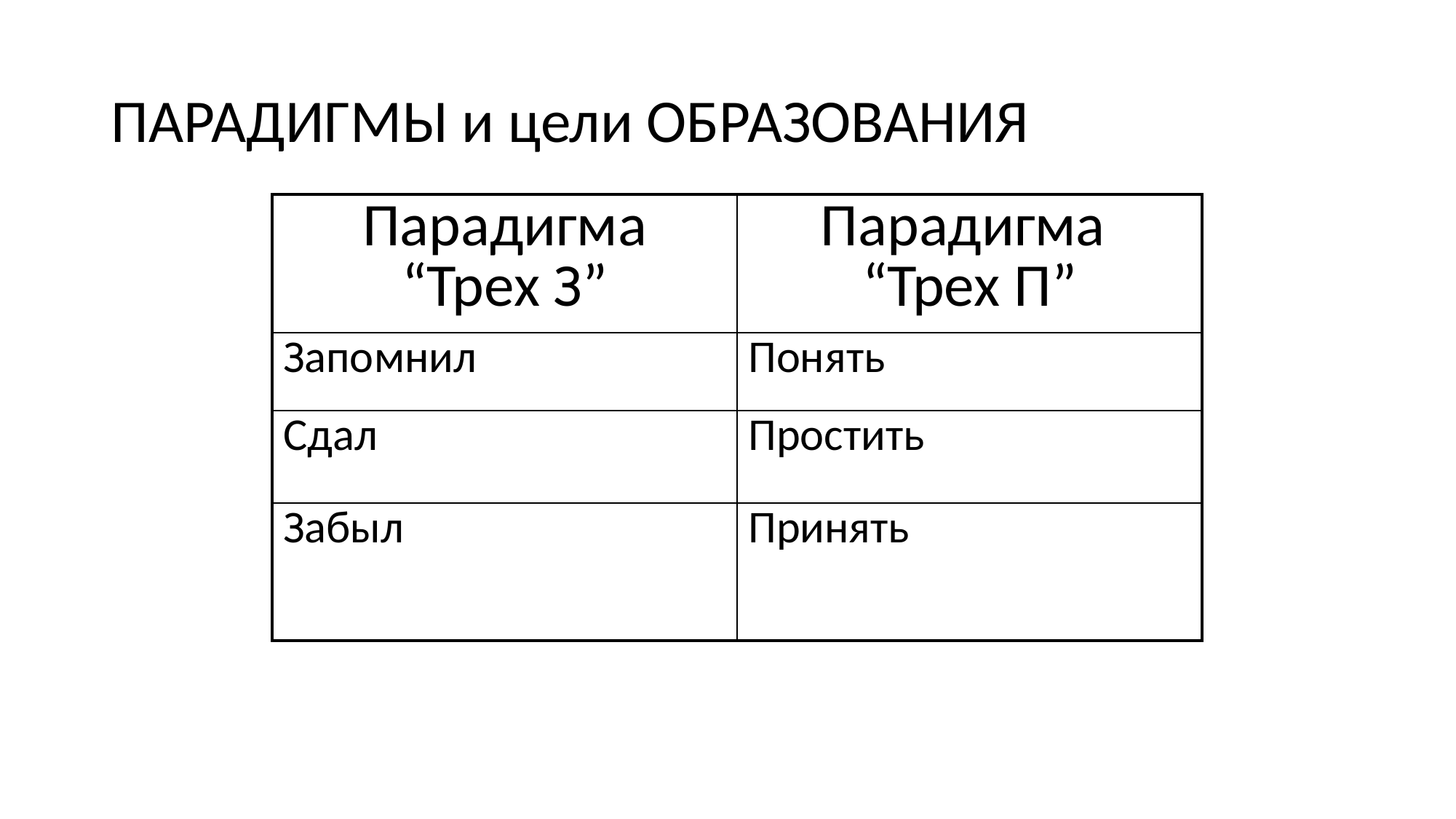

# ПАРАДИГМЫ и цели ОБРАЗОВАНИЯ
| Парадигма “Трех З” | Парадигма “Трех П” |
| --- | --- |
| Запомнил | Понять |
| Сдал | Простить |
| Забыл | Принять |